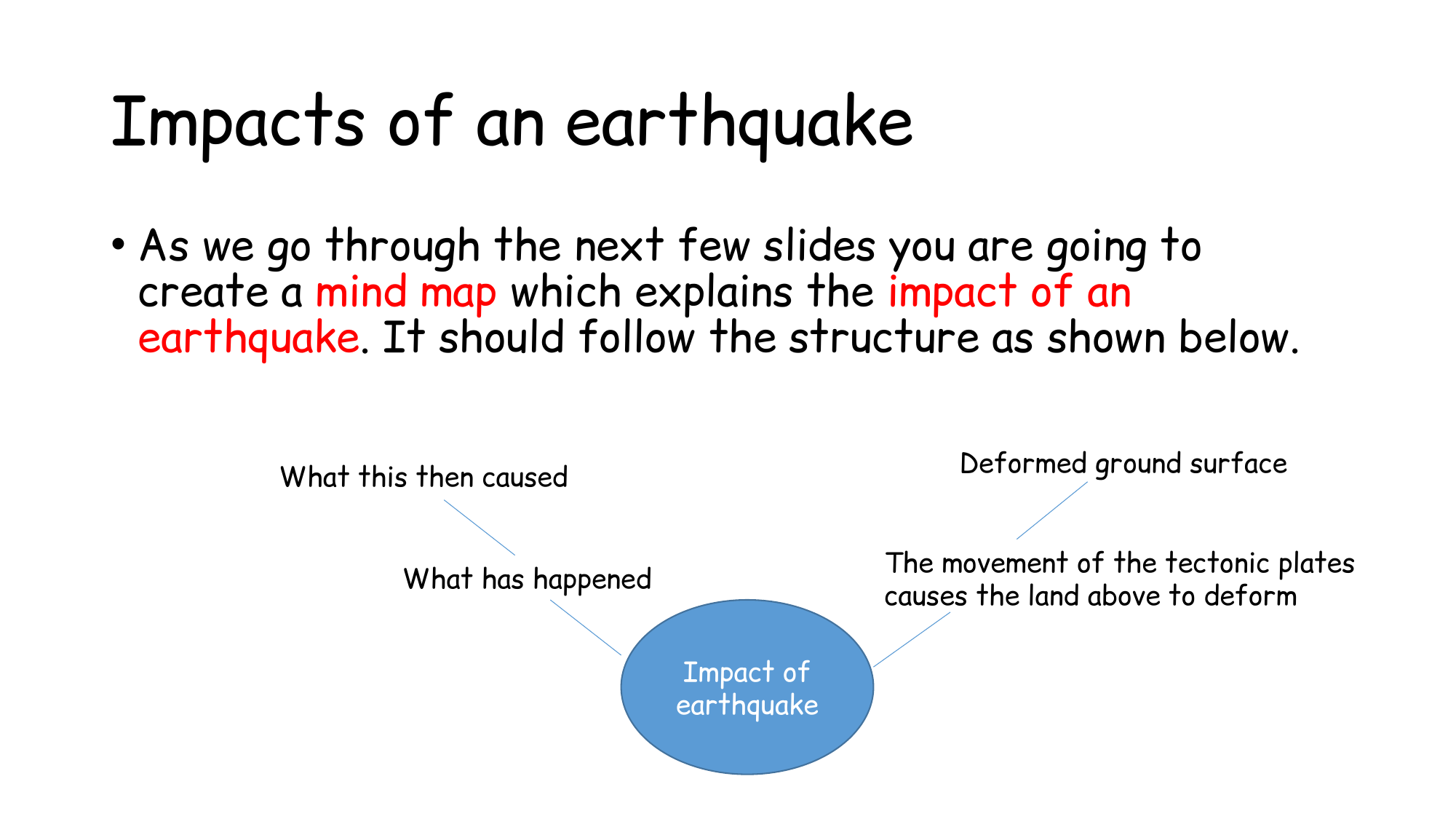

# Impacts of an earthquake
As we go through the next few slides you are going to create a mind map which explains the impact of an earthquake. It should follow the structure as shown below.

Deformed ground surface
What this then caused
The movement of the tectonic plates causes the land above to deform
What has happened
Impact of earthquake